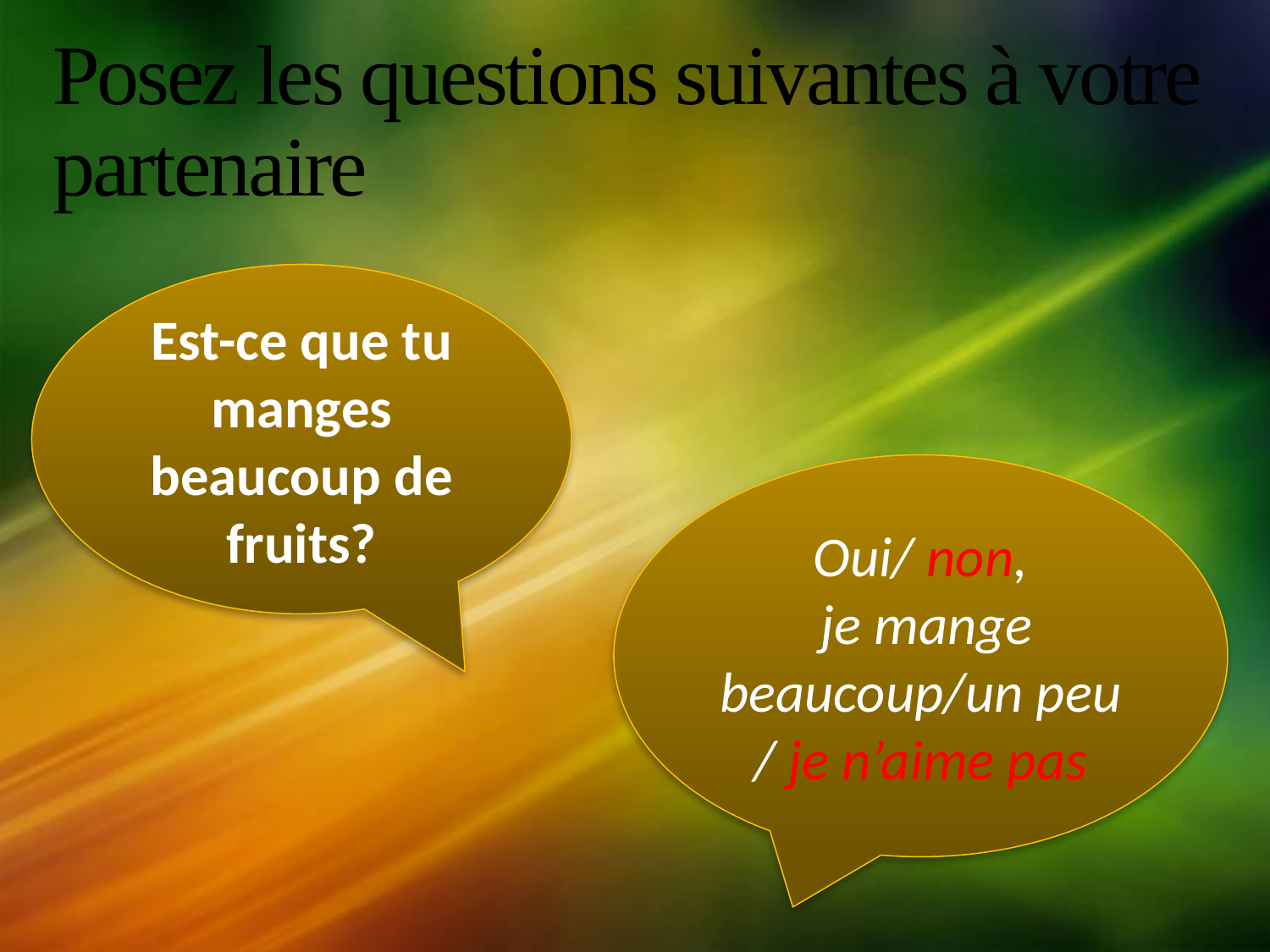

# Posez les questions suivantes à votre partenaire
Est-ce que tu manges beaucoup de fruits?
Oui/ non,
 je mange beaucoup/un peu / je n’aime pas